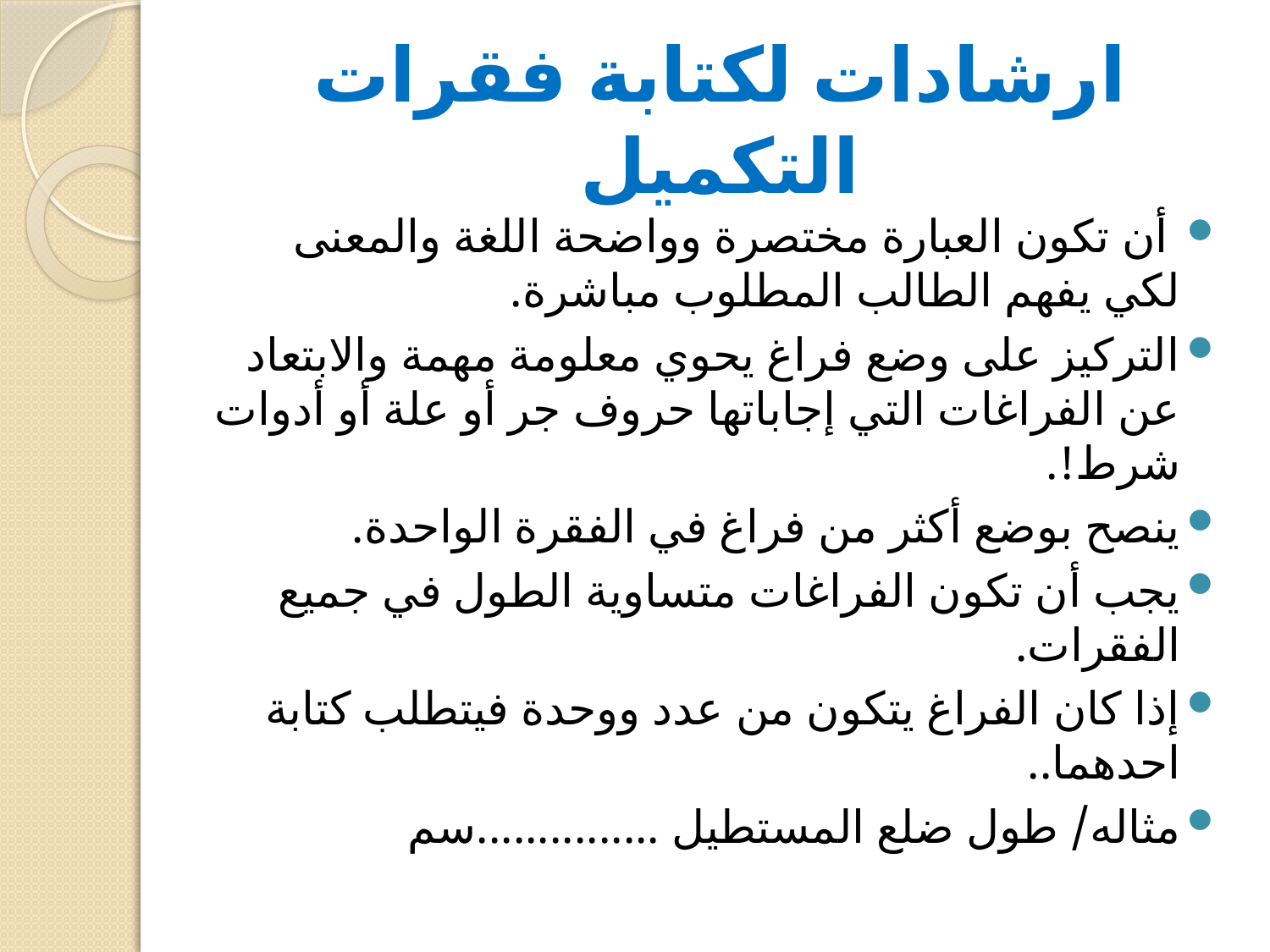

# ارشادات لكتابة فقرات التكميل
 أن تكون العبارة مختصرة وواضحة اللغة والمعنى لكي يفهم الطالب المطلوب مباشرة.
التركيز على وضع فراغ يحوي معلومة مهمة والابتعاد عن الفراغات التي إجاباتها حروف جر أو علة أو أدوات شرط!.
ينصح بوضع أكثر من فراغ في الفقرة الواحدة.
يجب أن تكون الفراغات متساوية الطول في جميع الفقرات.
إذا كان الفراغ يتكون من عدد ووحدة فيتطلب كتابة احدهما..
مثاله/ طول ضلع المستطيل ...............سم